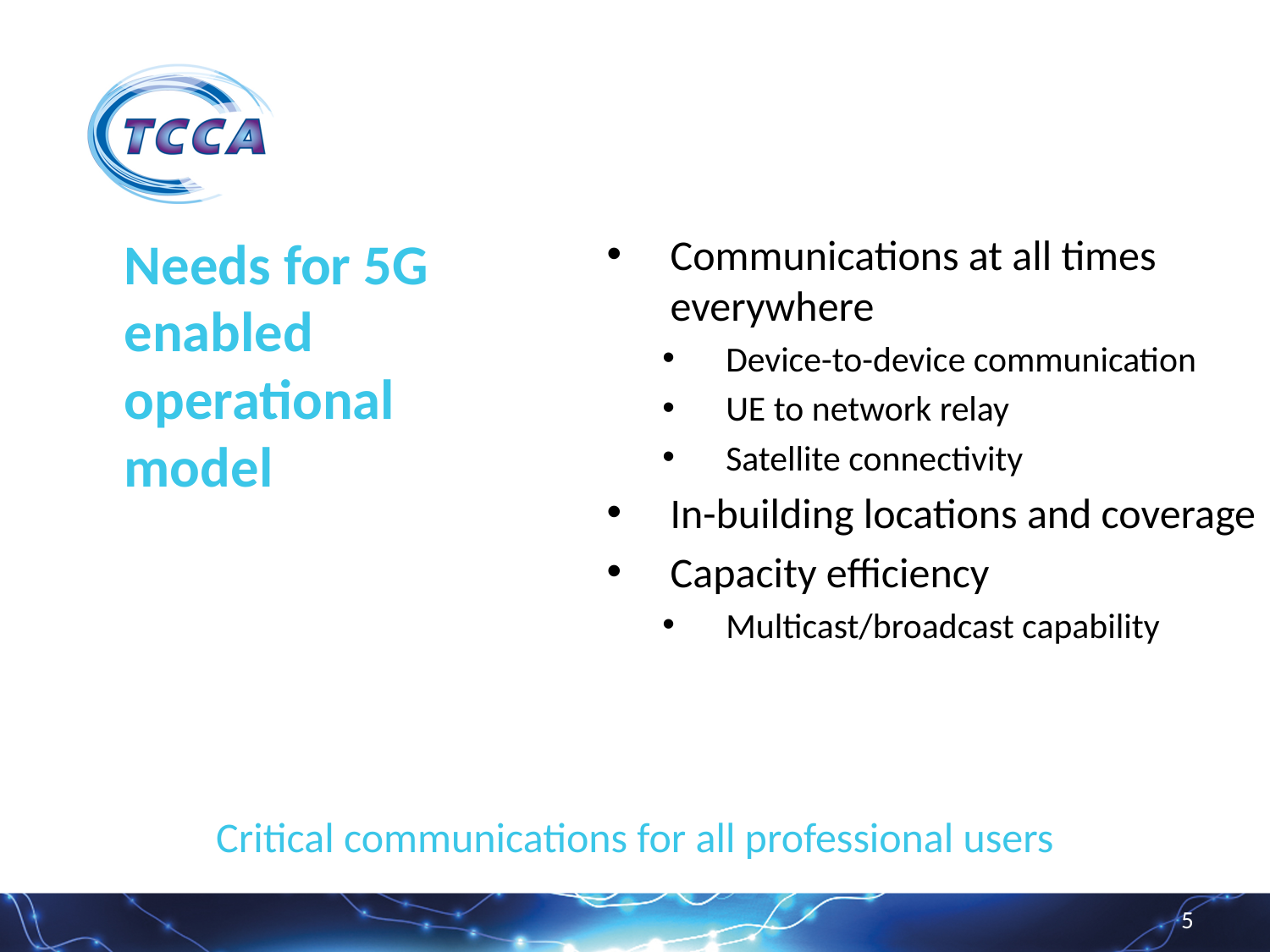

# Needs for 5G enabled operational model
Communications at all times everywhere
Device-to-device communication
UE to network relay
Satellite connectivity
In-building locations and coverage
Capacity efficiency
Multicast/broadcast capability